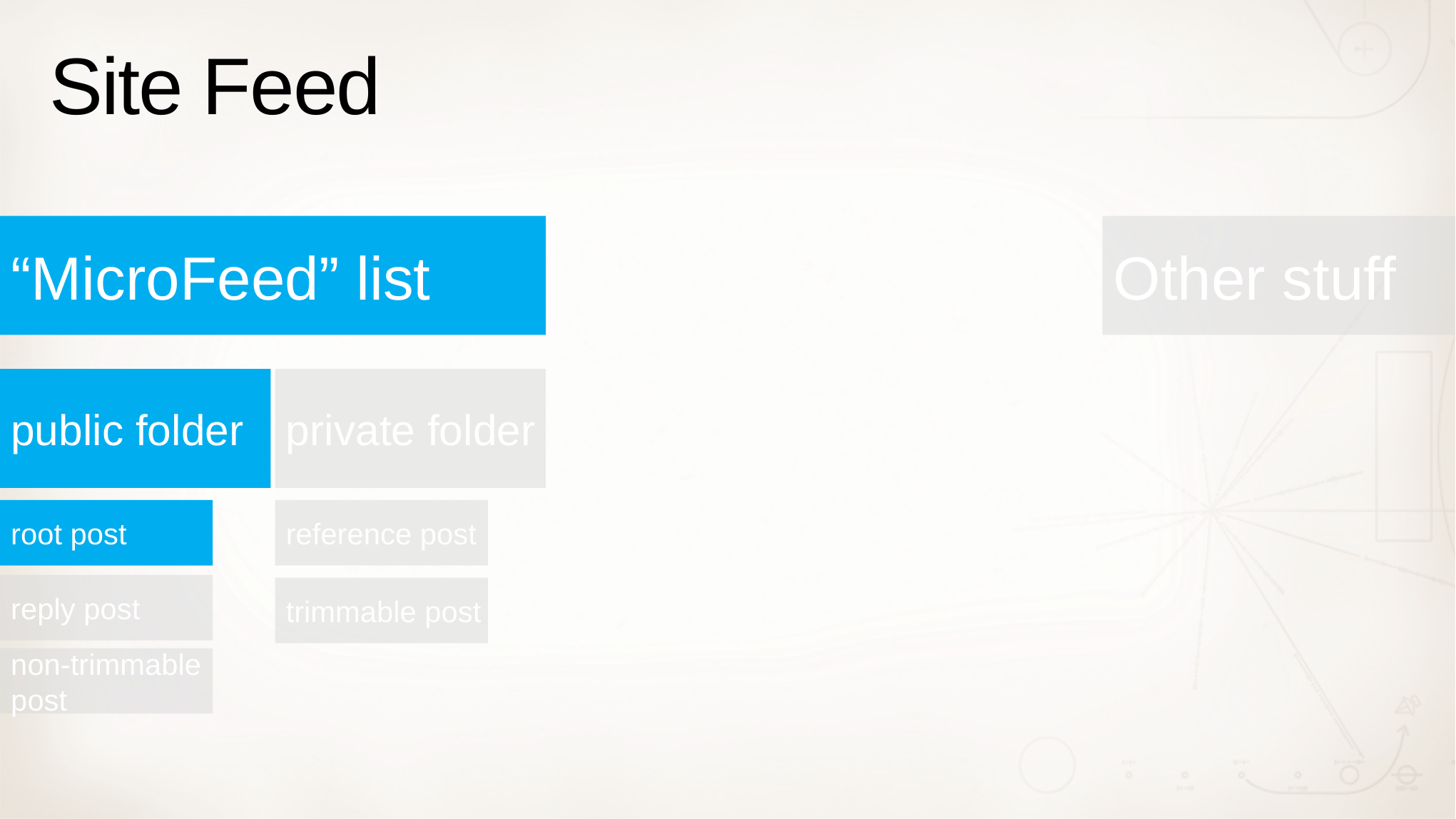

# Site Feed
“MicroFeed” list
“MicroFeed” list
Other stuff
public folder
public folder
private folder
root post
root post
reference post
reply post
trimmable post
non-trimmable post